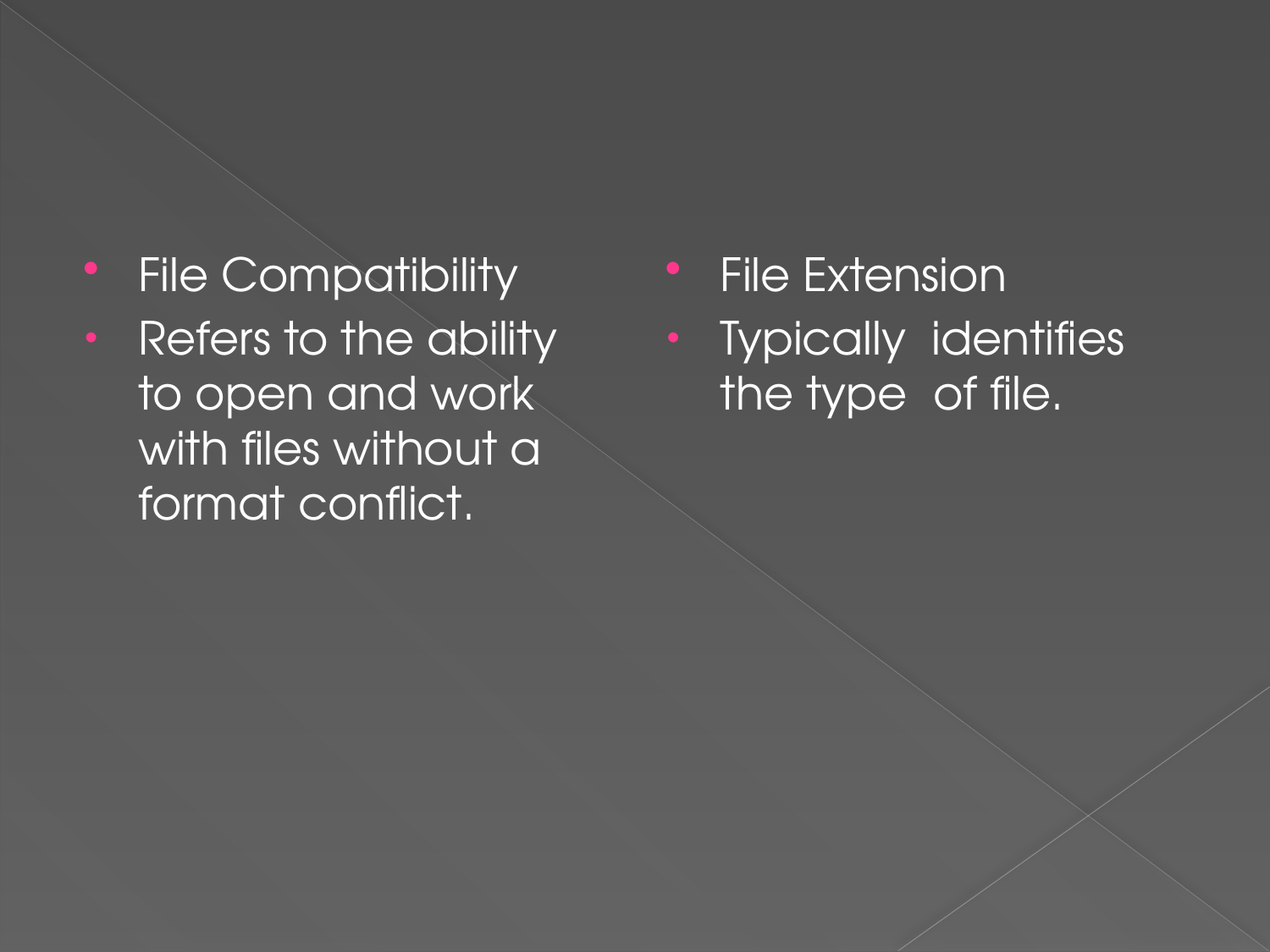

File Compatibility
Refers to the ability to open and work with files without a format conflict.
File Extension
Typically  identifies the type  of file.